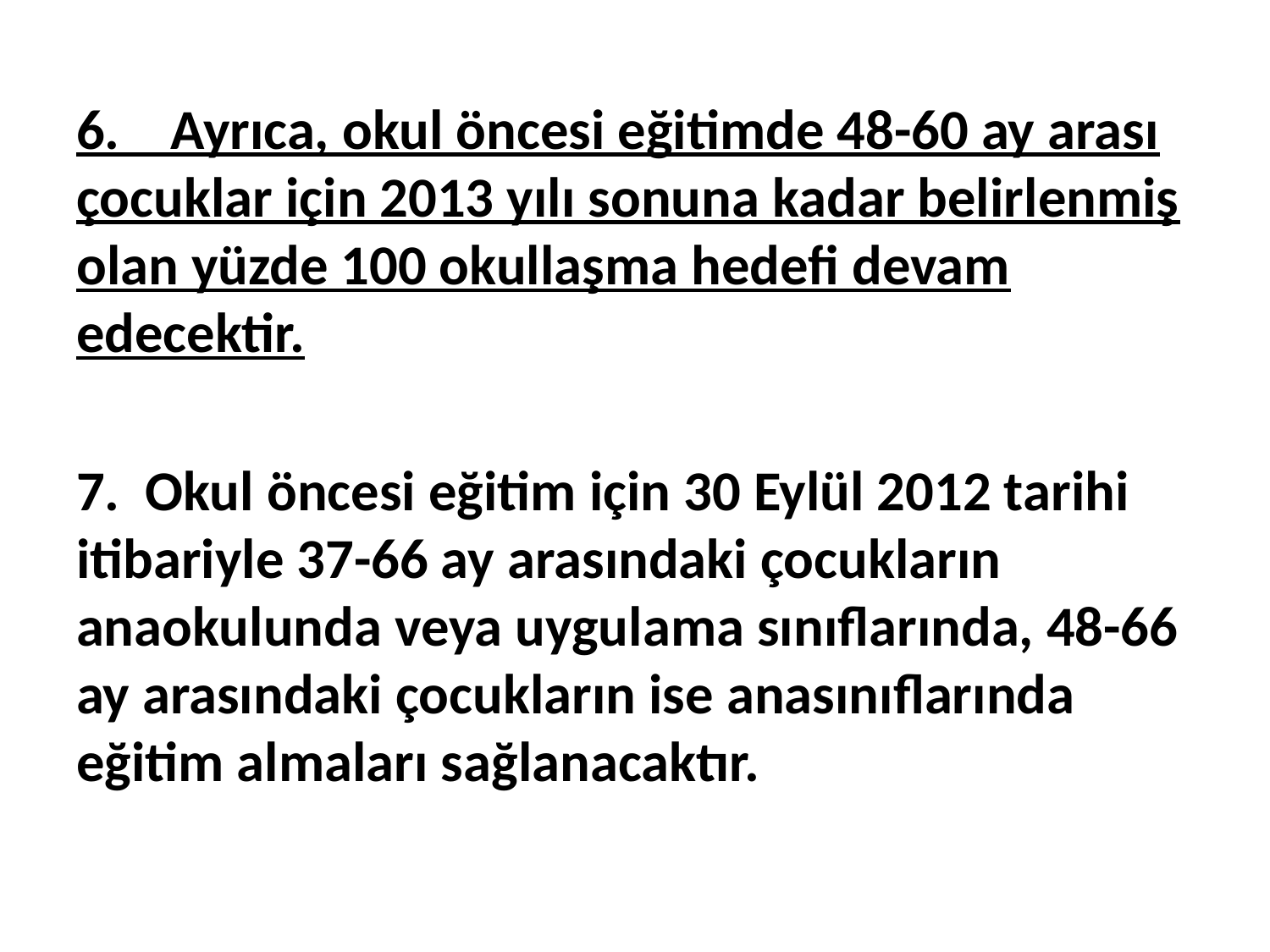

6.    Ayrıca, okul öncesi eğitimde 48-60 ay arası çocuklar için 2013 yılı sonuna kadar belirlenmiş olan yüzde 100 okullaşma hedefi devam edecektir.

7.  Okul öncesi eğitim için 30 Eylül 2012 tarihi itibariyle 37-66 ay arasındaki çocukların anaokulunda veya uygulama sınıflarında, 48-66 ay arasındaki çocukların ise anasınıflarında eğitim almaları sağlanacaktır.